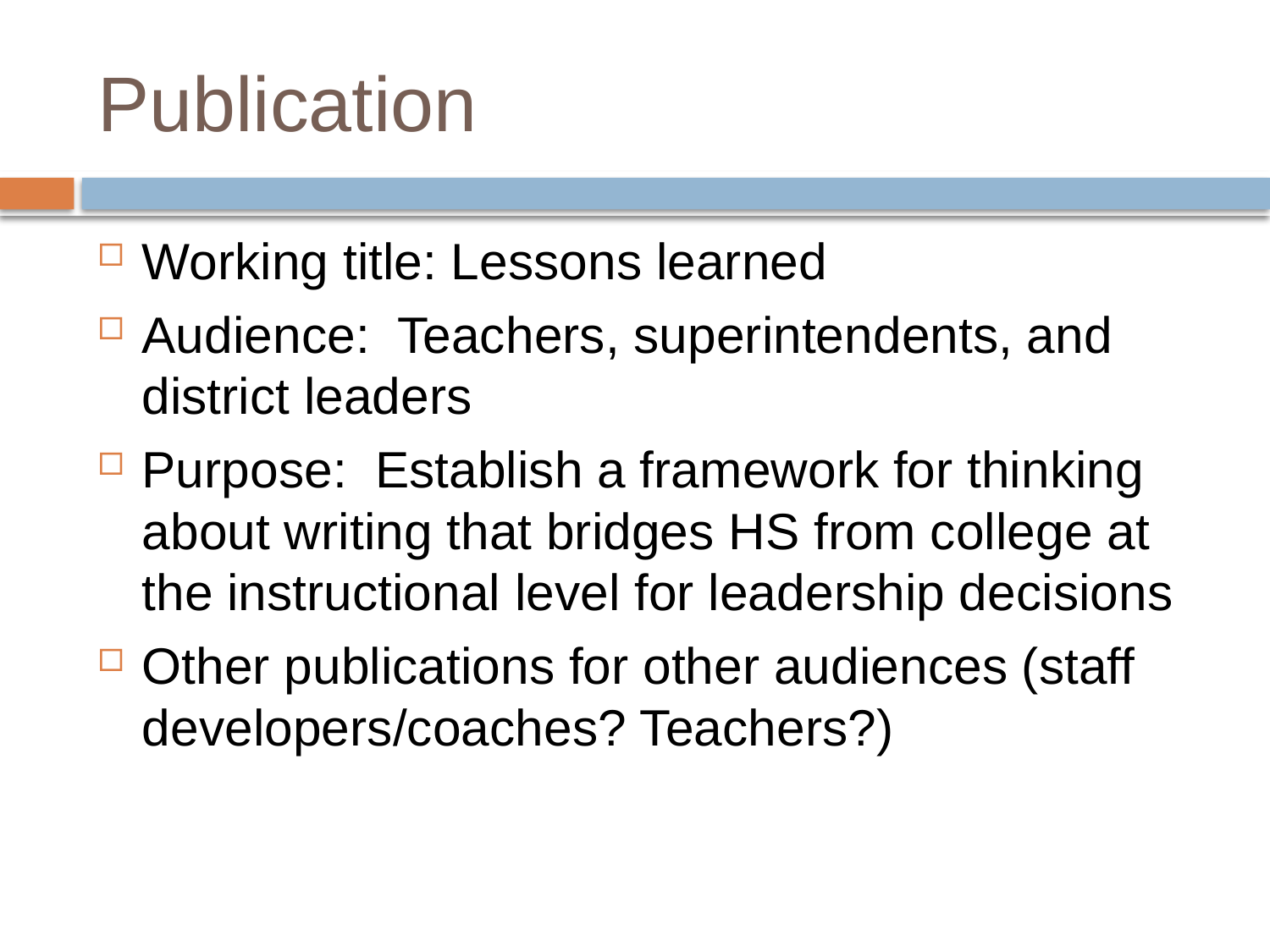

# Publication
Working title: Lessons learned
Audience:  Teachers, superintendents, and district leaders
Purpose:  Establish a framework for thinking about writing that bridges HS from college at the instructional level for leadership decisions
Other publications for other audiences (staff developers/coaches? Teachers?)